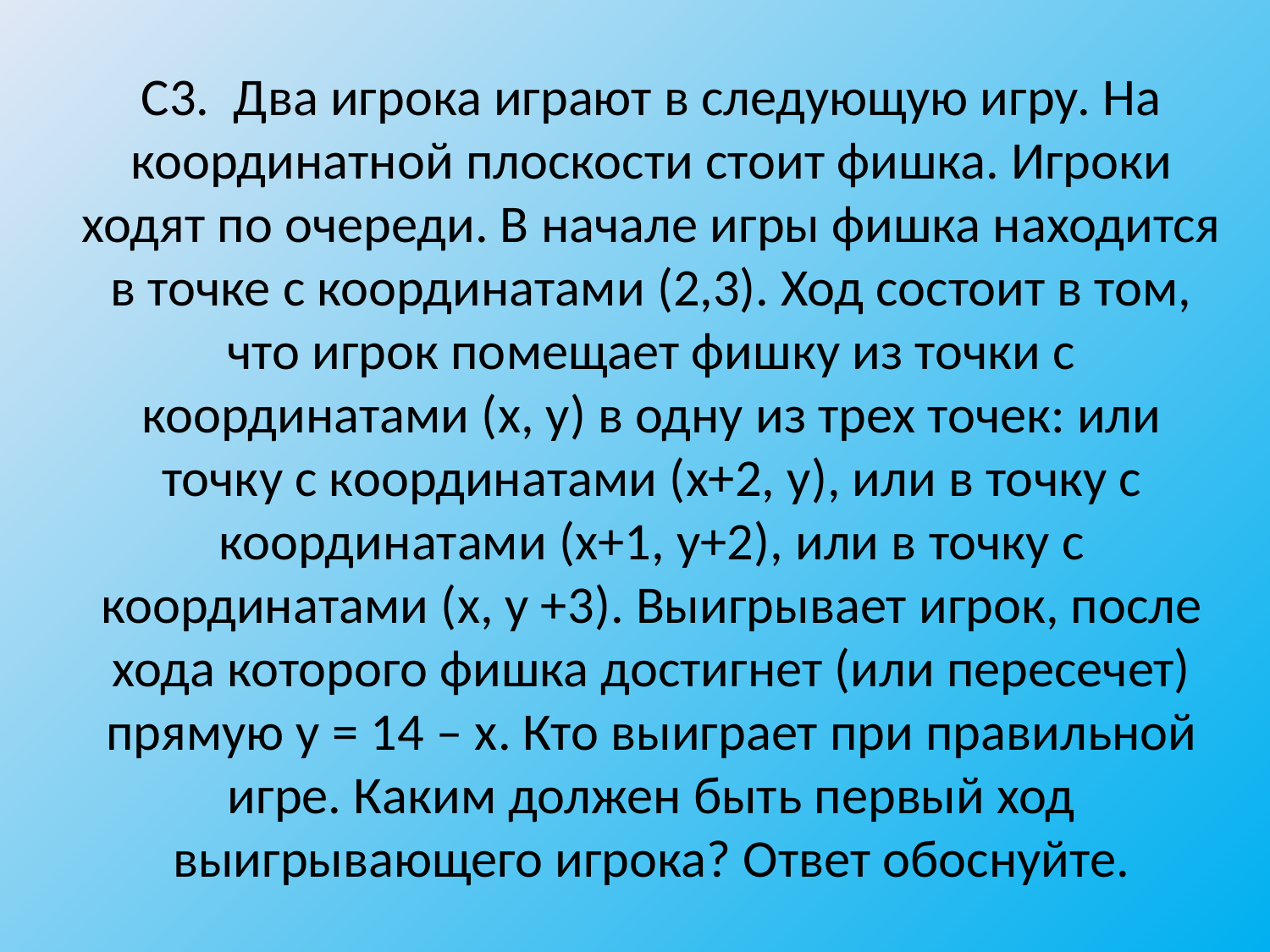

# С3.  Два игрока играют в следующую игру. На координатной плоскости стоит фишка. Игроки ходят по очереди. В начале игры фишка находится в точке с координатами (2,3). Ход состоит в том, что игрок помещает фишку из точки с координатами (x, y) в одну из трех точек: или точку с координатами (x+2, y), или в точку с координатами (x+1, y+2), или в точку с координатами (x, y +3). Выигрывает игрок, после хода которого фишка достигнет (или пересечет) прямую y = 14 – x. Кто выиграет при правильной игре. Каким должен быть первый ход выигрывающего игрока? Ответ обоснуйте.